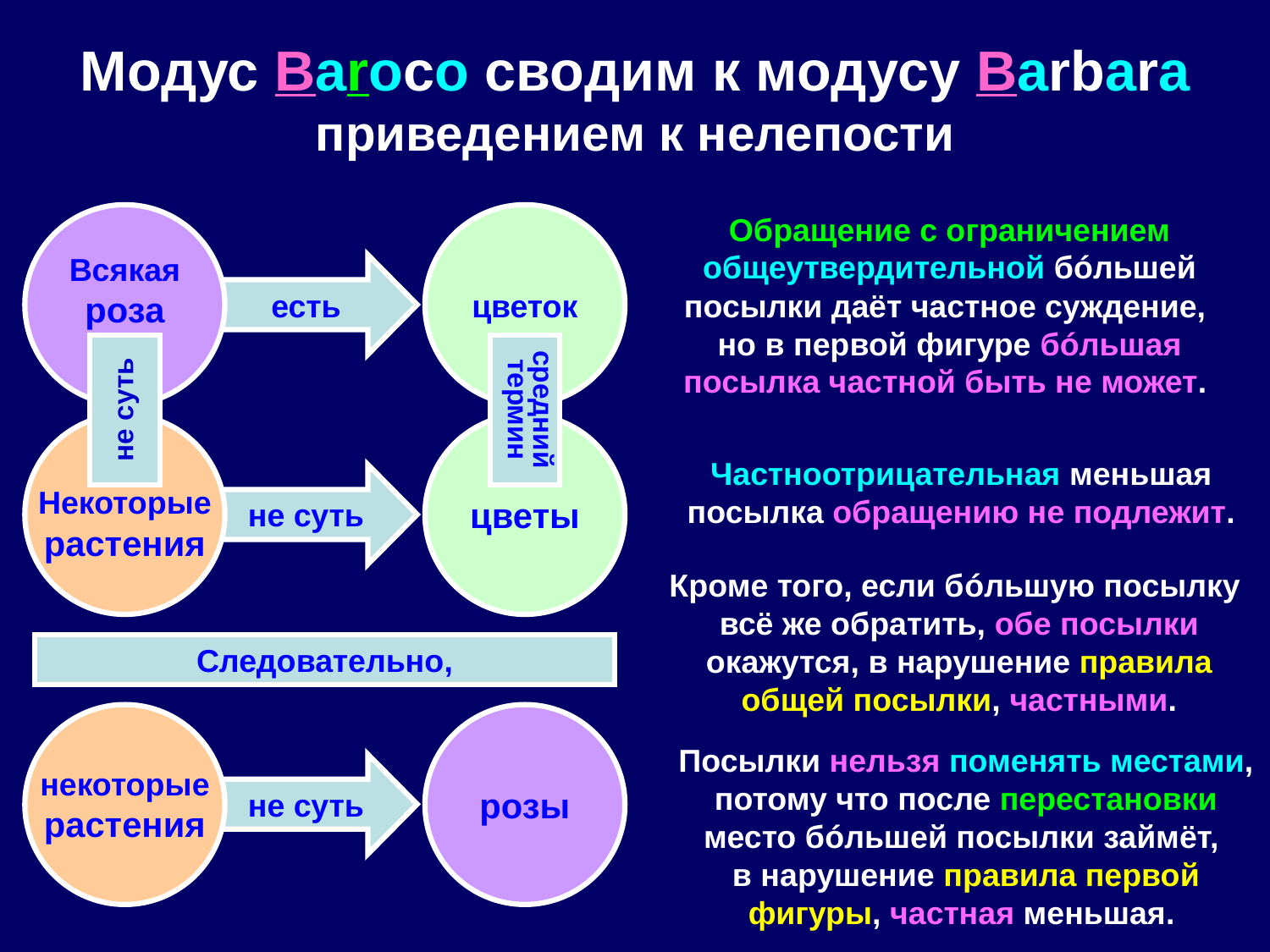

# Модус Baroco сводим к модусу Barbara приведением к нелепости
Всякая
роза
цветок
Обращение с ограничением общеутвердительной бóльшей посылки даёт частное суждение,
но в первой фигуре бóльшая посылка частной быть не может.
есть
не суть
средний
термин
Частноотрицательная меньшая посылка обращению не подлежит.
Некоторые
растения
цветы
не суть
Кроме того, если бóльшую посылку
всё же обратить, обе посылки окажутся, в нарушение правила общей посылки, частными.
Следовательно,
некоторые
растения
розы
Посылки нельзя поменять местами, потому что после перестановки место бóльшей посылки займёт,
в нарушение правила первой фигуры, частная меньшая.
не суть